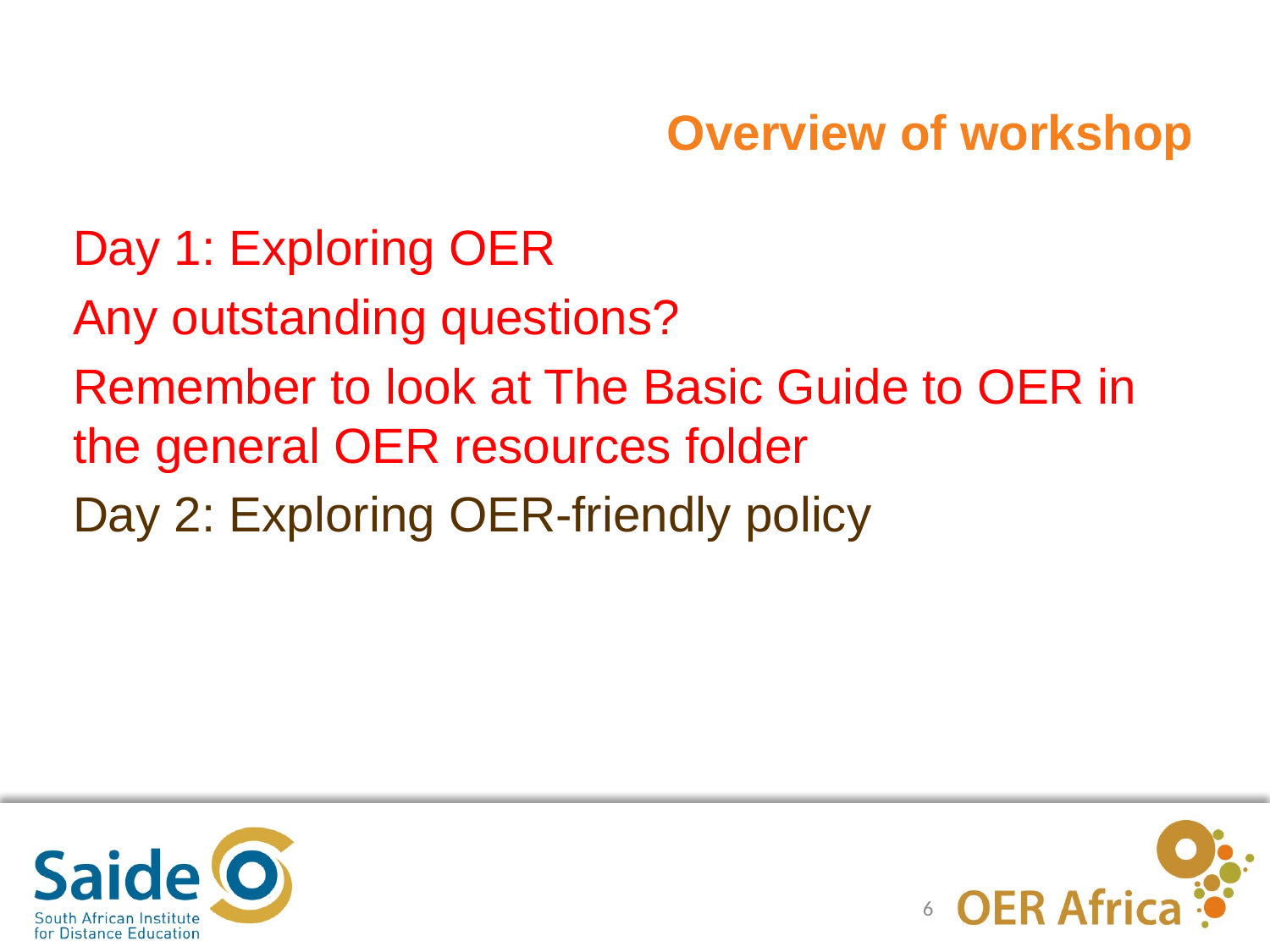

# Overview of workshop
Day 1: Exploring OER
Any outstanding questions?
Remember to look at The Basic Guide to OER in the general OER resources folder
Day 2: Exploring OER-friendly policy
6